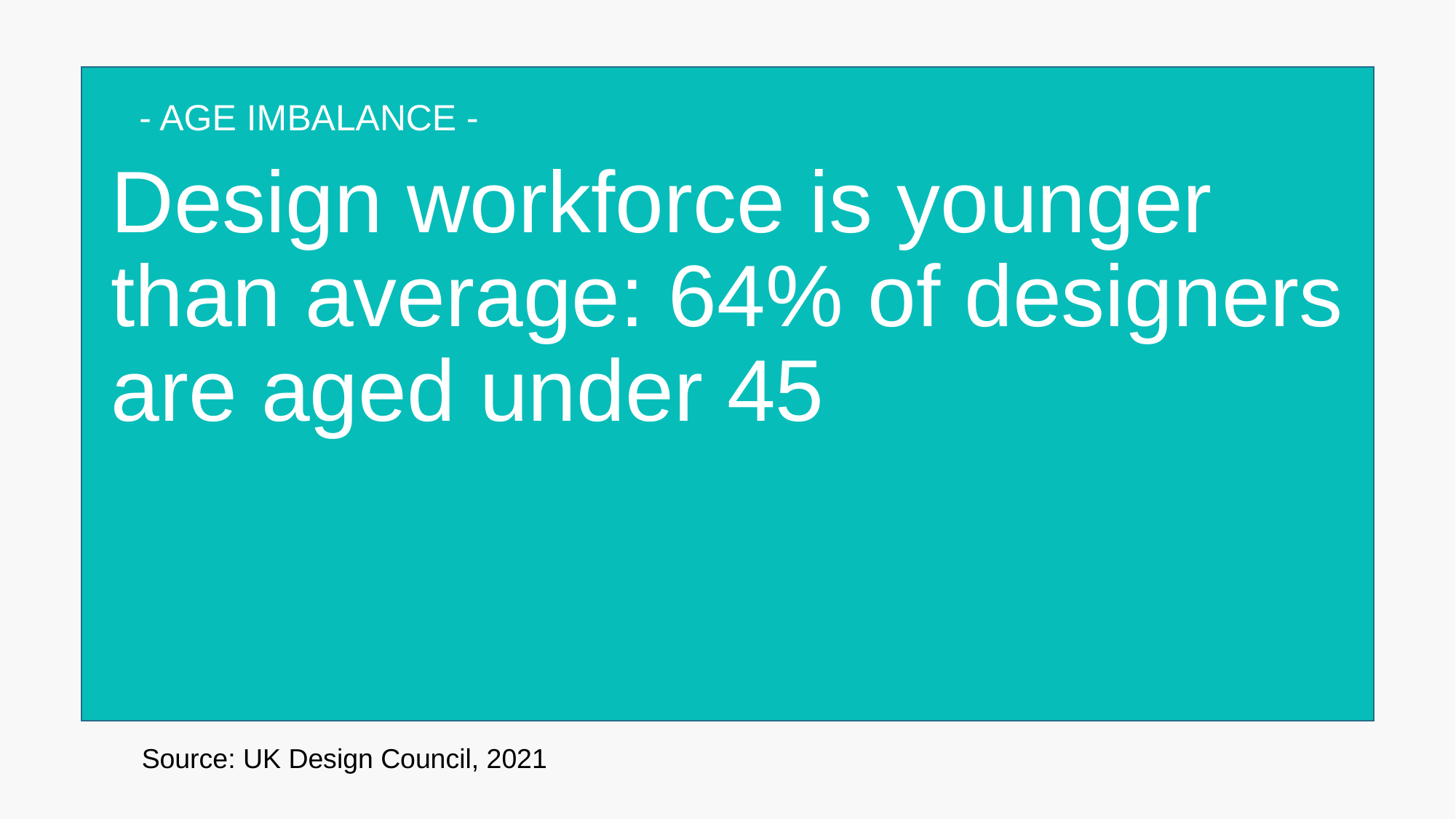

- AGE IMBALANCE -
# Design workforce is younger than average: 64% of designers are aged under 45
Source: UK Design Council, 2021